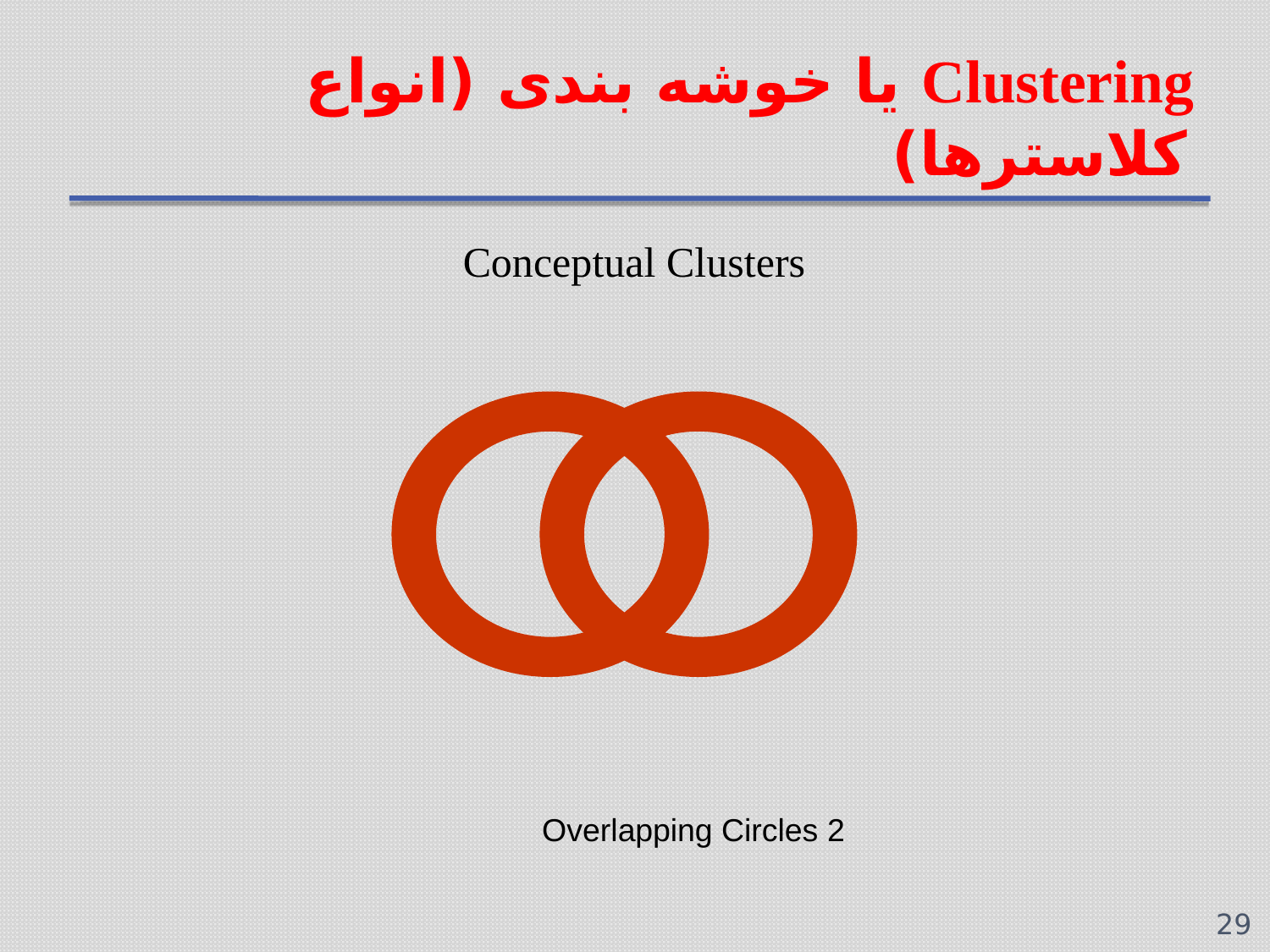

# Clustering یا خوشه بندی (انواع کلاسترها)
Conceptual Clusters

2 Overlapping Circles
29